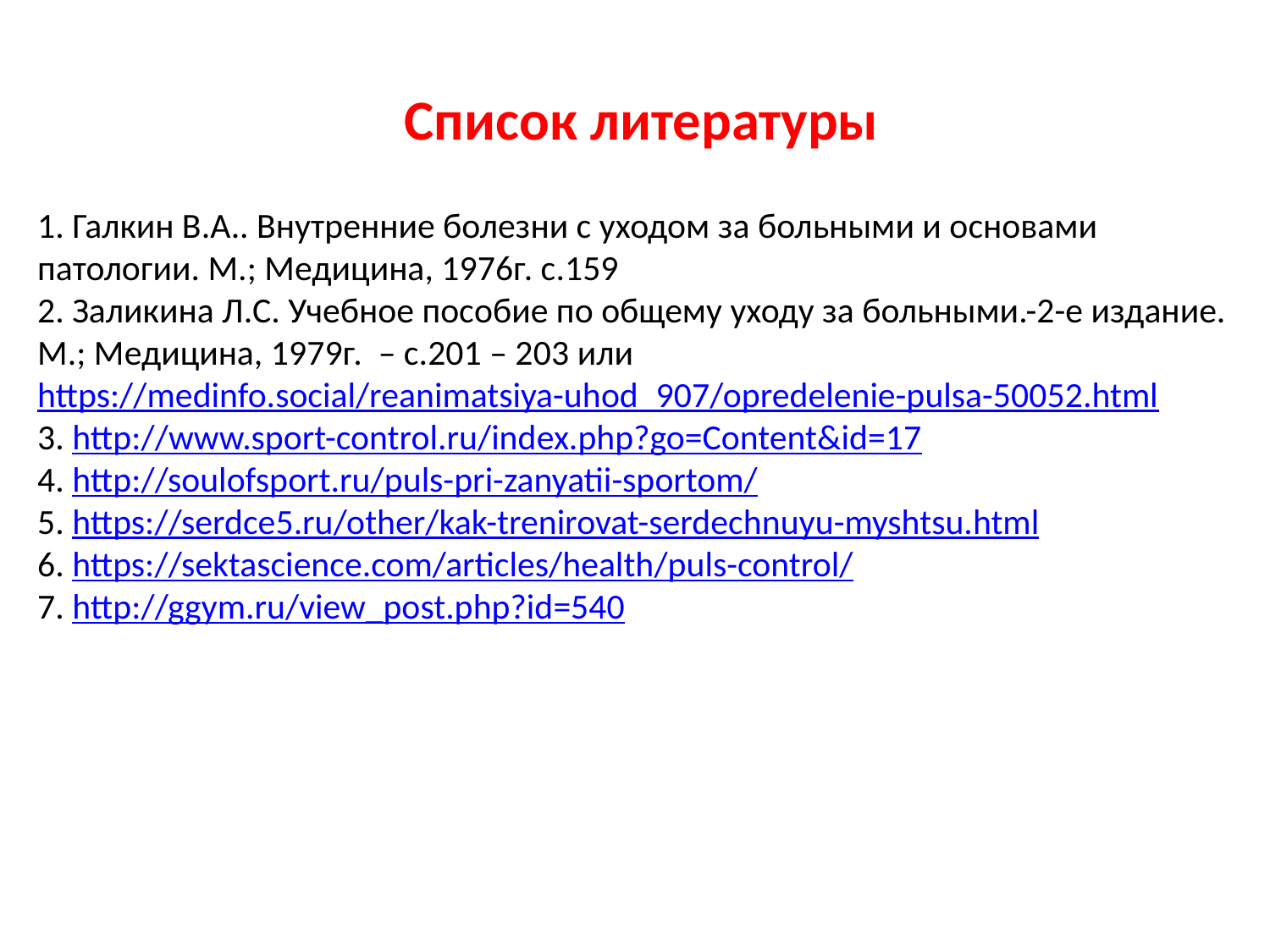

# Список литературы
1. Галкин В.А.. Внутренние болезни с уходом за больными и основами патологии. М.; Медицина, 1976г. с.159
2. Заликина Л.С. Учебное пособие по общему уходу за больными.-2-е издание. М.; Медицина, 1979г.  – с.201 – 203 или https://medinfo.social/reanimatsiya-uhod_907/opredelenie-pulsa-50052.html
3. http://www.sport-control.ru/index.php?go=Content&id=17
4. http://soulofsport.ru/puls-pri-zanyatii-sportom/
5. https://serdce5.ru/other/kak-trenirovat-serdechnuyu-myshtsu.html
6. https://sektascience.com/articles/health/puls-control/
7. http://ggym.ru/view_post.php?id=540